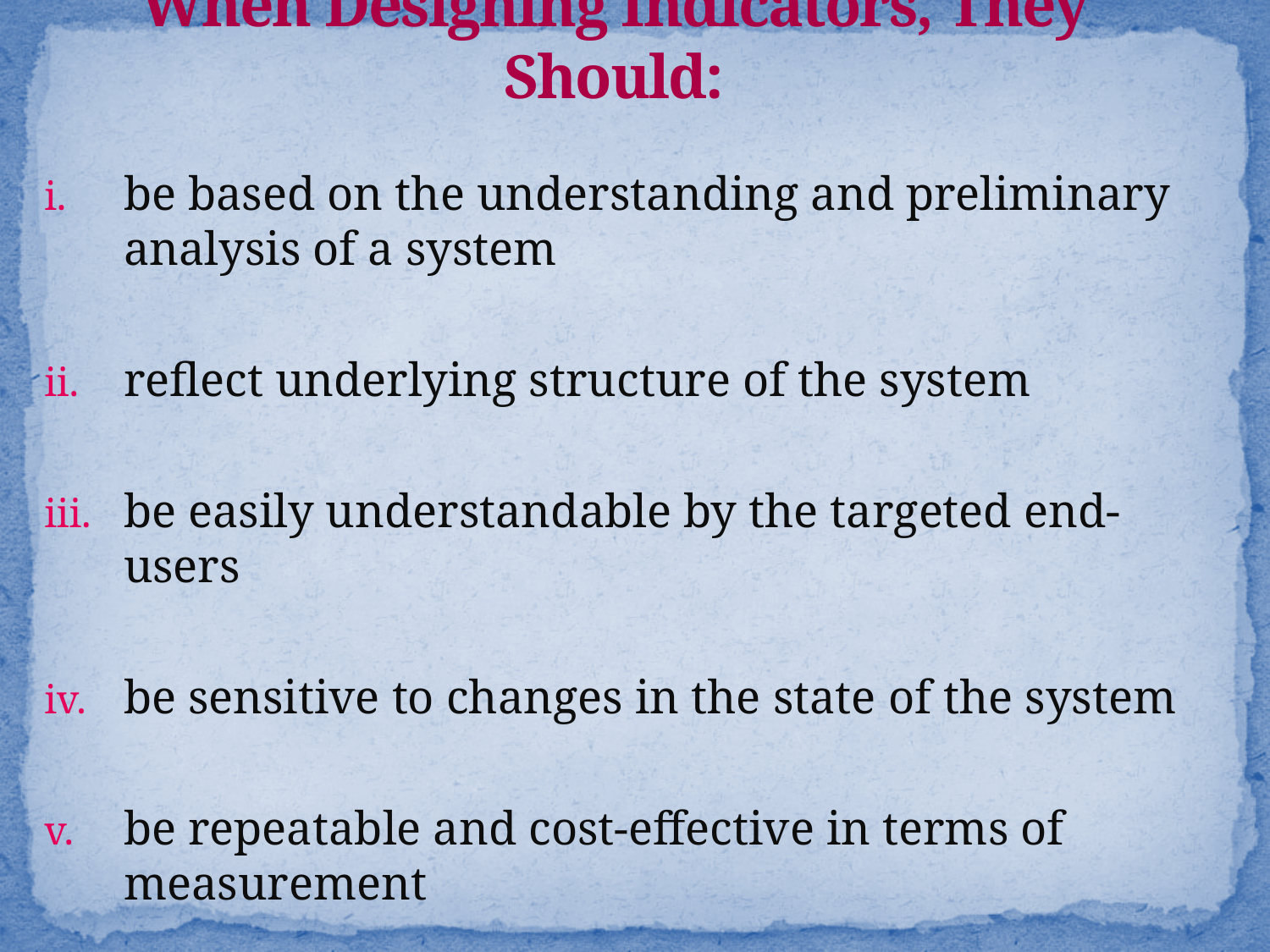

# When Designing Indicators, They Should:
be based on the understanding and preliminary analysis of a system

reflect underlying structure of the system

be easily understandable by the targeted end-users

be sensitive to changes in the state of the system

be repeatable and cost-effective in terms of measurement